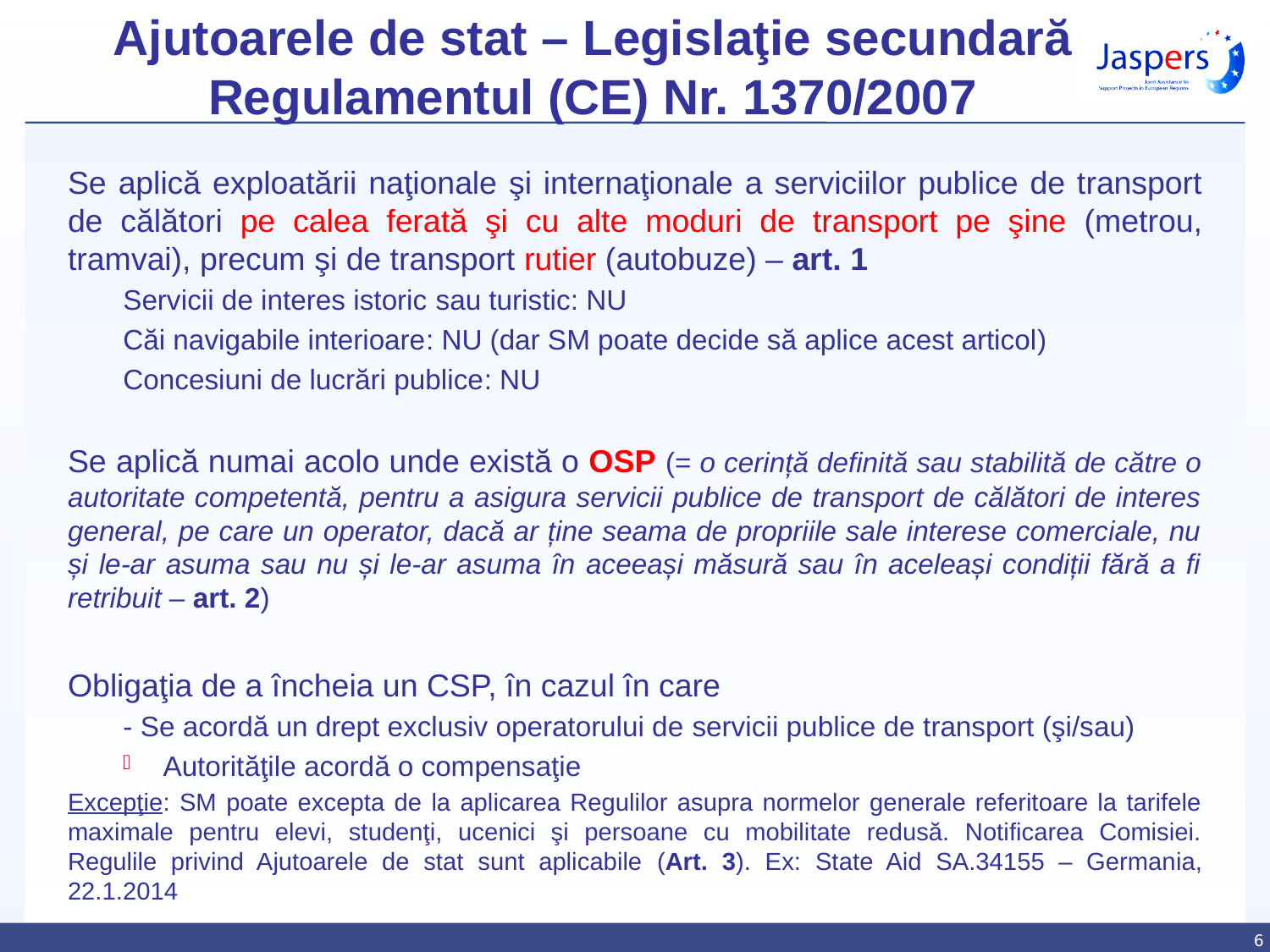

# Ajutoarele de stat – Legislaţie secundară Regulamentul (CE) Nr. 1370/2007
Se aplică exploatării naţionale şi internaţionale a serviciilor publice de transport de călători pe calea ferată şi cu alte moduri de transport pe şine (metrou, tramvai), precum şi de transport rutier (autobuze) – art. 1
Servicii de interes istoric sau turistic: NU
Căi navigabile interioare: NU (dar SM poate decide să aplice acest articol)
Concesiuni de lucrări publice: NU

Se aplică numai acolo unde există o OSP (= o cerință definită sau stabilită de către o autoritate competentă, pentru a asigura servicii publice de transport de călători de interes general, pe care un operator, dacă ar ține seama de propriile sale interese comerciale, nu și le-ar asuma sau nu și le-ar asuma în aceeași măsură sau în aceleași condiții fără a fi retribuit – art. 2)

Obligaţia de a încheia un CSP, în cazul în care
- Se acordă un drept exclusiv operatorului de servicii publice de transport (şi/sau)
Autorităţile acordă o compensaţie
Excepţie: SM poate excepta de la aplicarea Regulilor asupra normelor generale referitoare la tarifele maximale pentru elevi, studenţi, ucenici şi persoane cu mobilitate redusă. Notificarea Comisiei. Regulile privind Ajutoarele de stat sunt aplicabile (Art. 3). Ex: State Aid SA.34155 – Germania, 22.1.2014

6